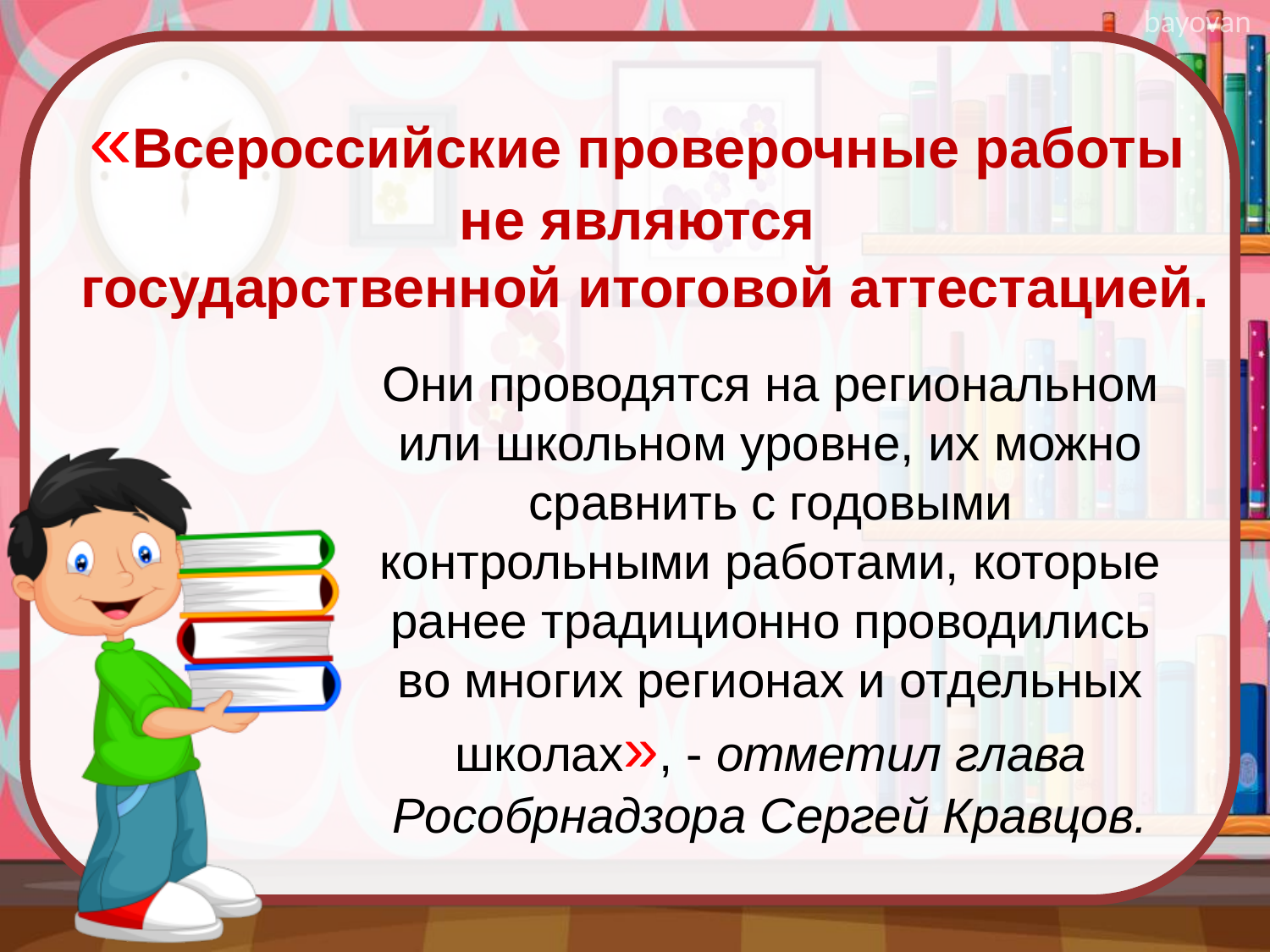

«Всероссийские проверочные работы
не являются
государственной итоговой аттестацией.

Они проводятся на региональном или школьном уровне, их можно сравнить с годовыми контрольными работами, которые ранее традиционно проводились во многих регионах и отдельных школах», - отметил глава Рособрнадзора Сергей Кравцов.